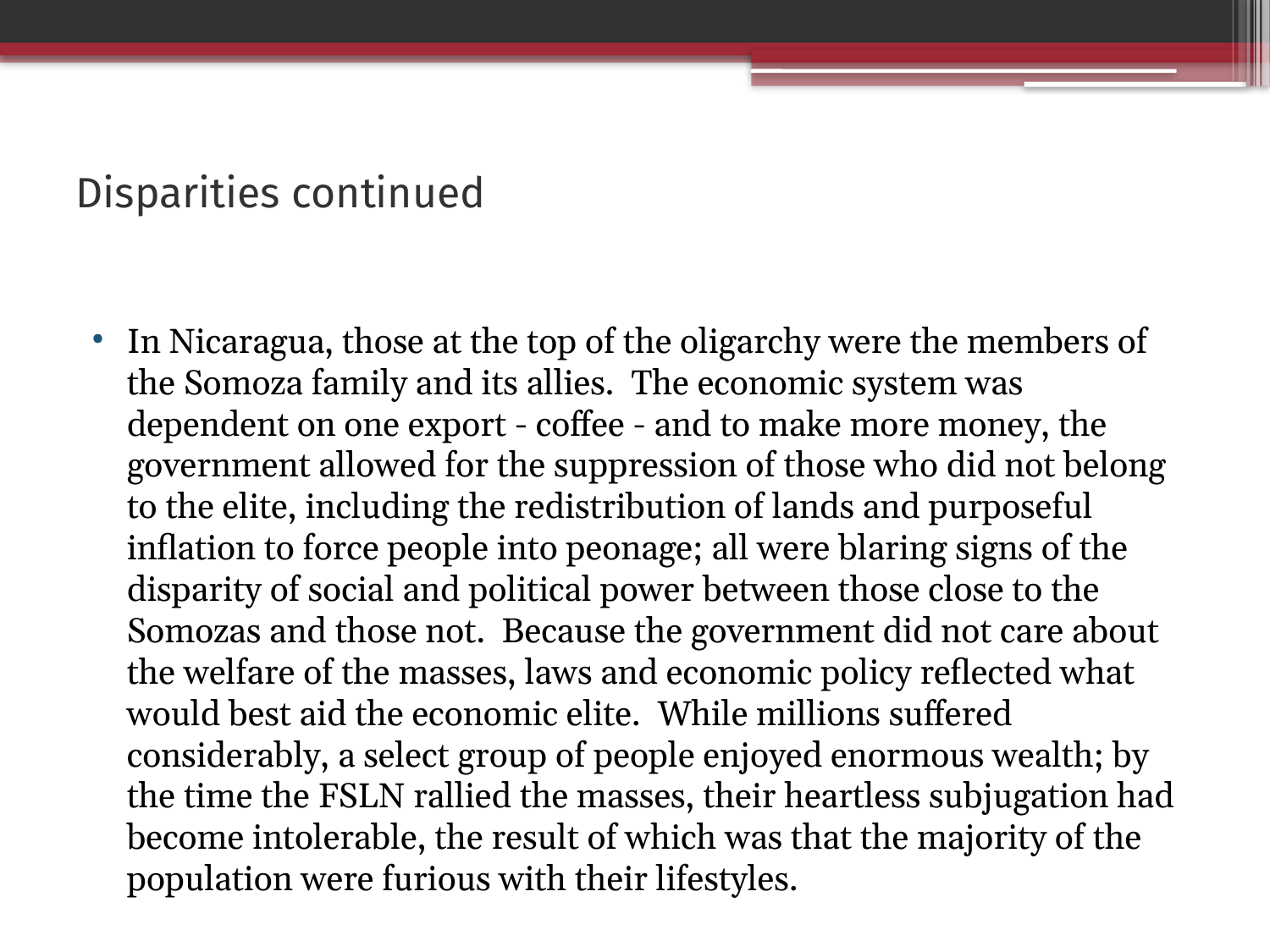

# Disparities continued
In Nicaragua, those at the top of the oligarchy were the members of the Somoza family and its allies.  The economic system was dependent on one export - coffee - and to make more money, the government allowed for the suppression of those who did not belong to the elite, including the redistribution of lands and purposeful inflation to force people into peonage; all were blaring signs of the disparity of social and political power between those close to the Somozas and those not.  Because the government did not care about the welfare of the masses, laws and economic policy reflected what would best aid the economic elite.  While millions suffered considerably, a select group of people enjoyed enormous wealth; by the time the FSLN rallied the masses, their heartless subjugation had become intolerable, the result of which was that the majority of the population were furious with their lifestyles.